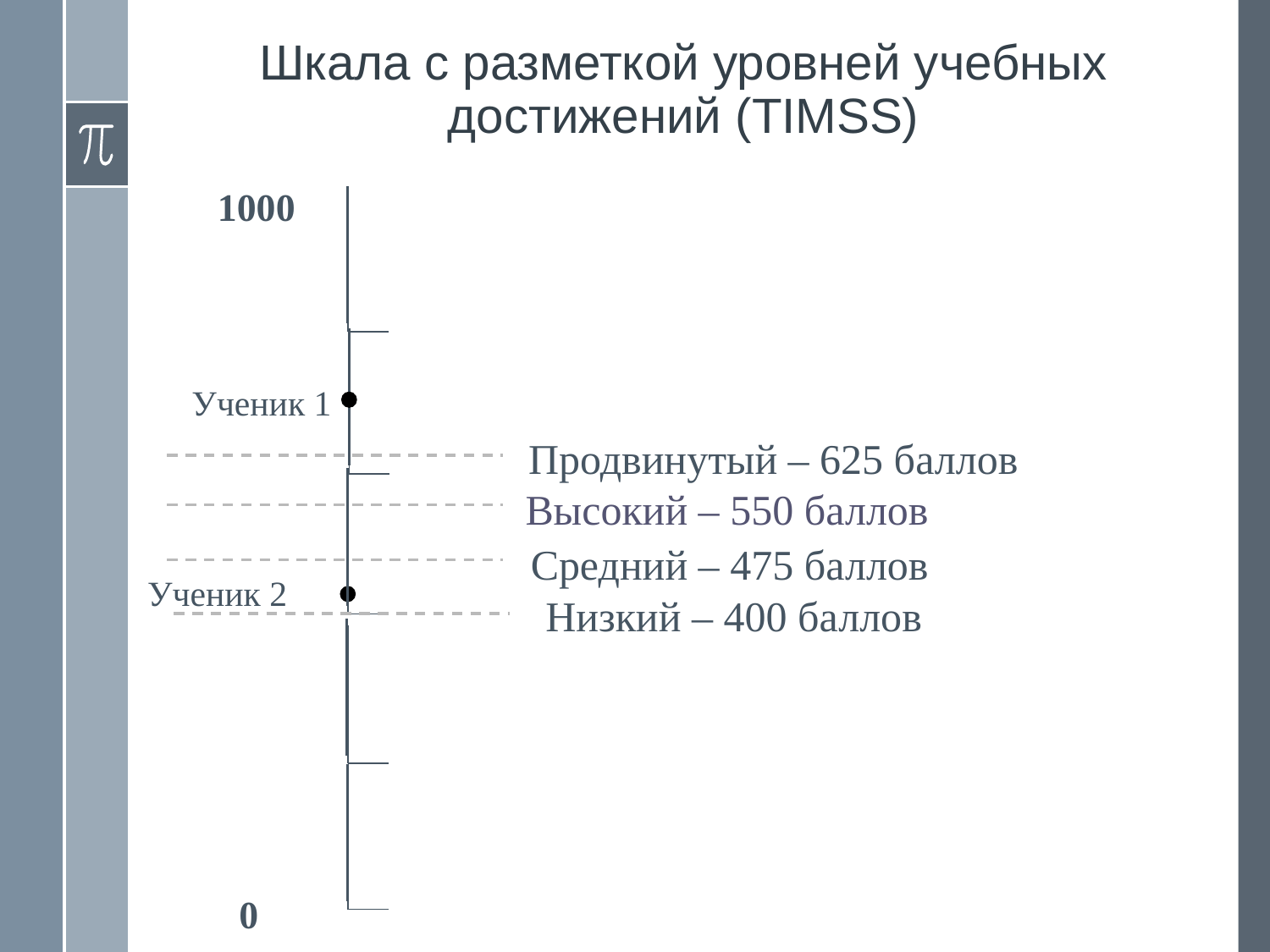

# Шкала с разметкой уровней учебных достижений (TIMSS)
1000

Ученик 1

Продвинутый – 625 баллов
Высокий – 550 баллов

Средний – 475 баллов

Ученик 2
Низкий – 400 баллов

     0